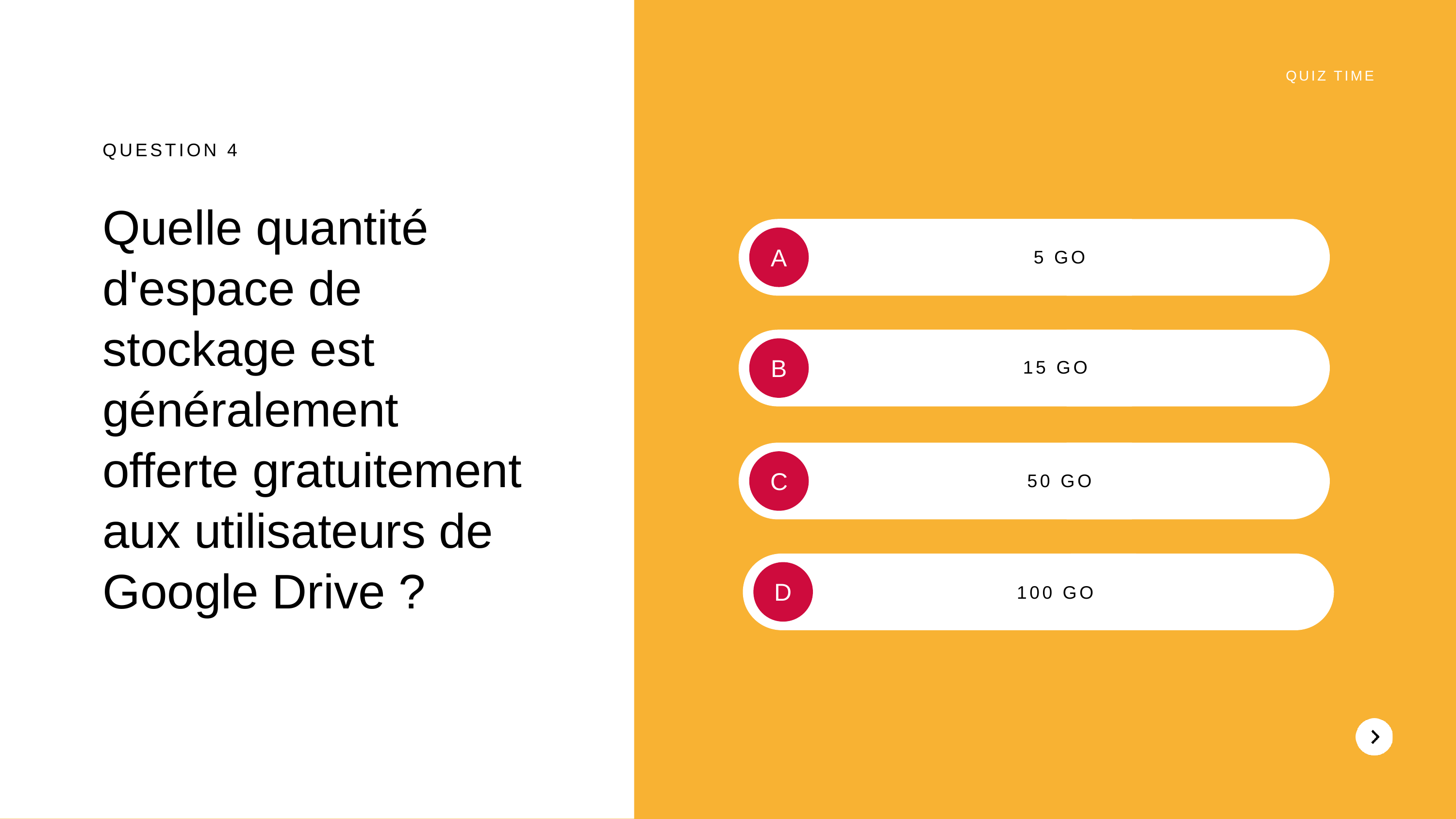

QUIZ TIME
QUESTION 4
Quelle quantité d'espace de stockage est généralement offerte gratuitement aux utilisateurs de Google Drive ?

A
5 GO

B
15 GO

C
50 GO

D
100 GO